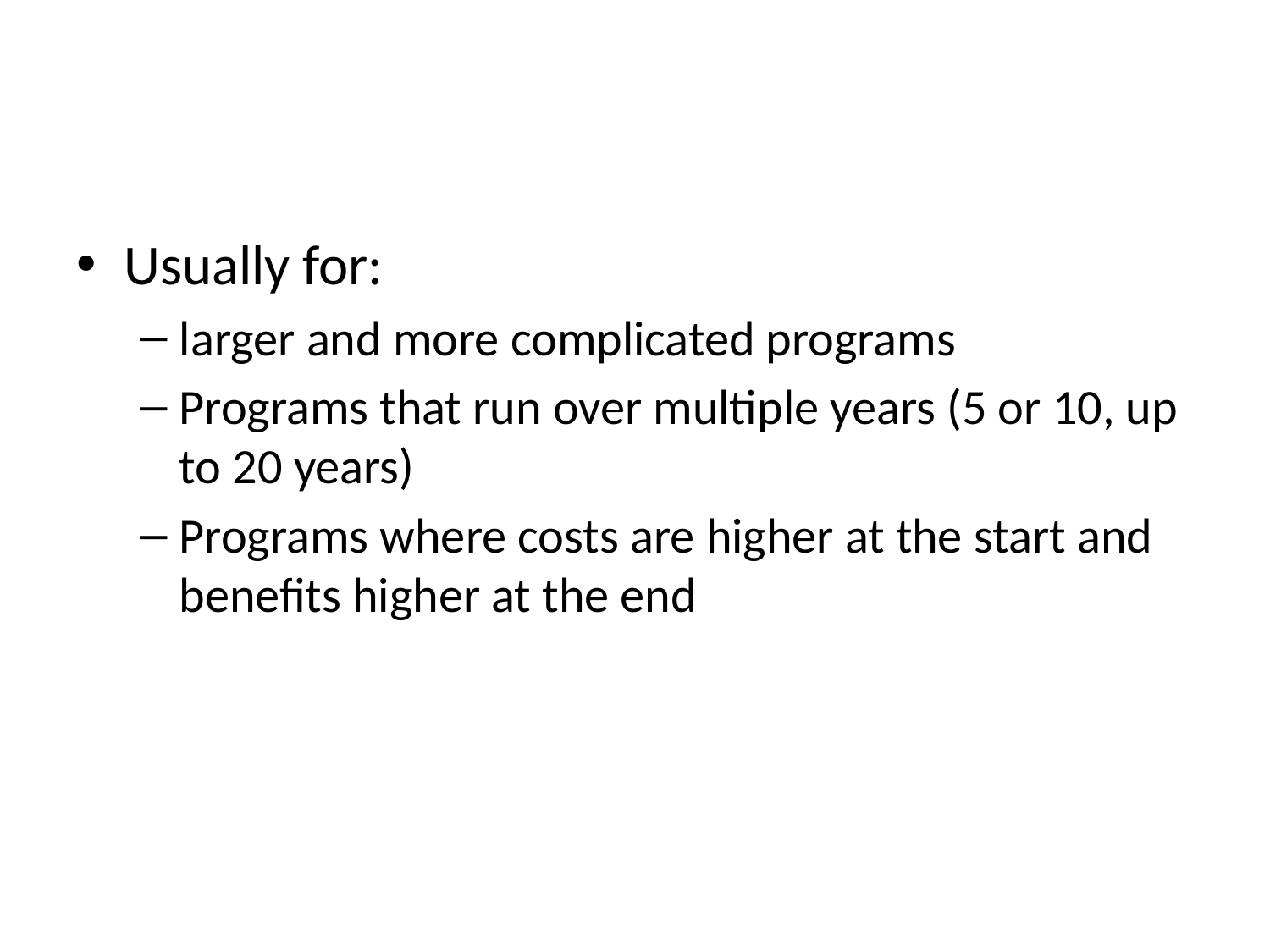

#
Usually for:
larger and more complicated programs
Programs that run over multiple years (5 or 10, up to 20 years)
Programs where costs are higher at the start and benefits higher at the end